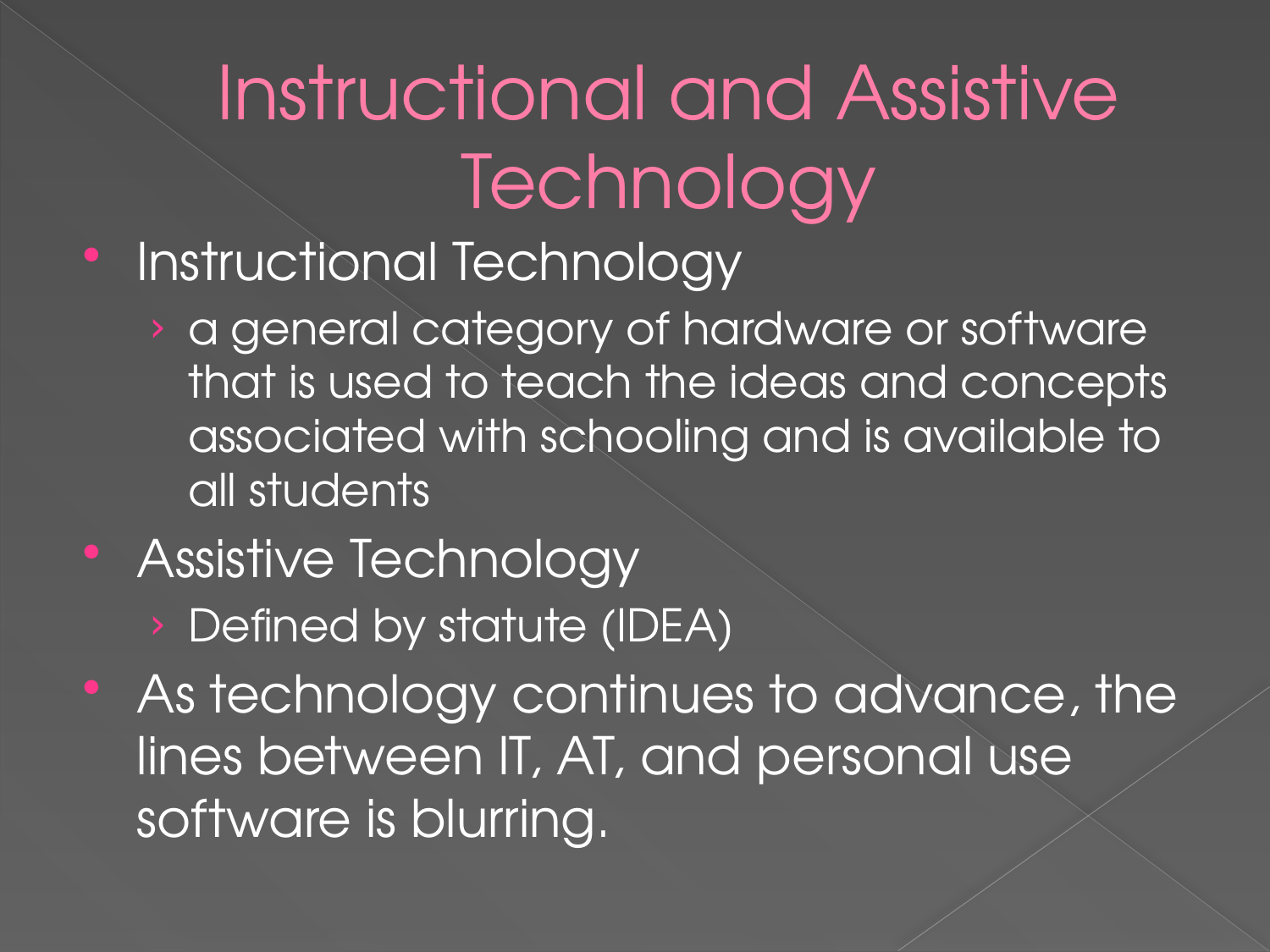

# Instructional and Assistive Technology
Instructional Technology
a general category of hardware or software that is used to teach the ideas and concepts associated with schooling and is available to all students
Assistive Technology
Defined by statute (IDEA)
As technology continues to advance, the lines between IT, AT, and personal use software is blurring.